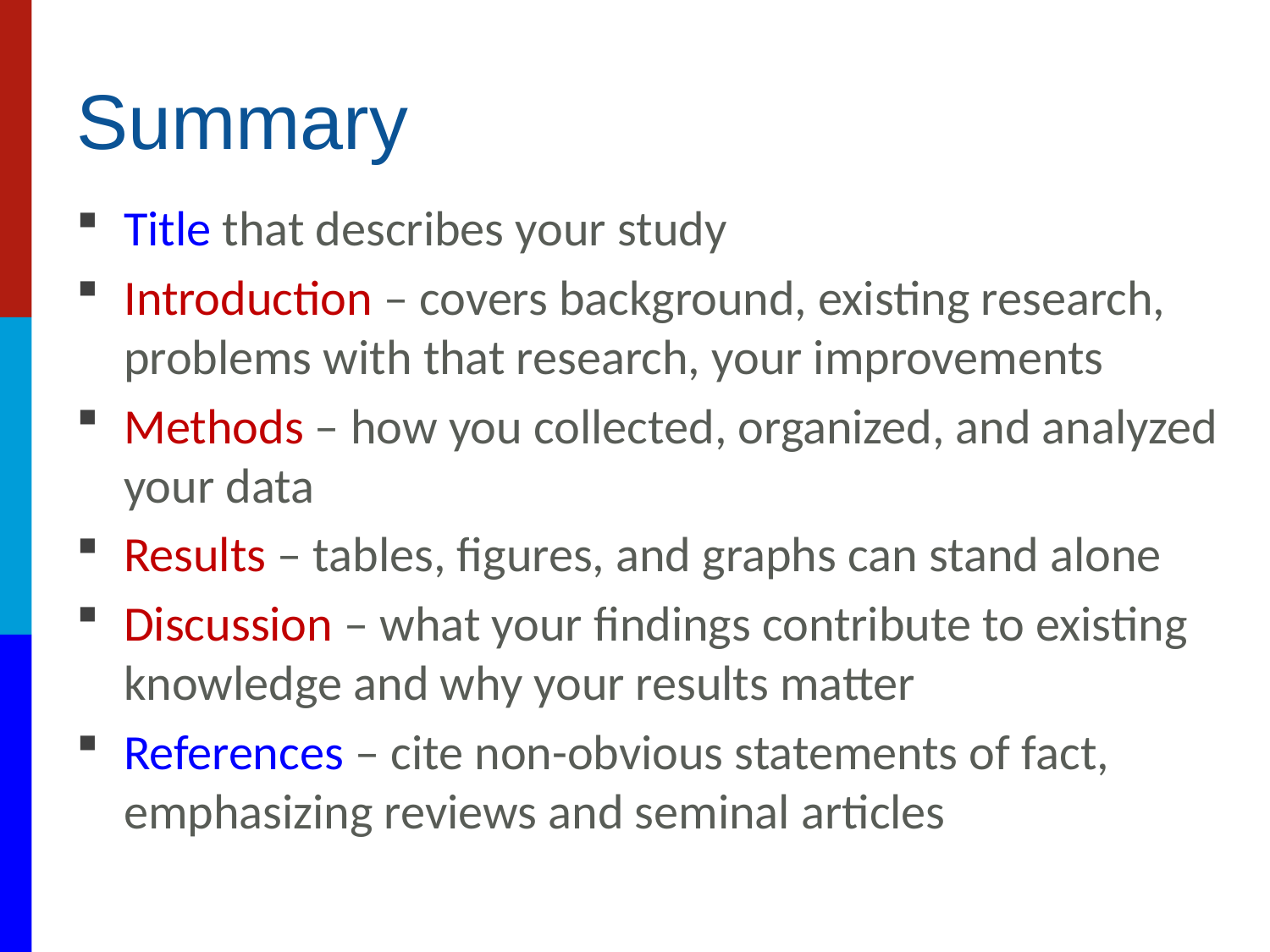

# Summary
Title that describes your study
Introduction – covers background, existing research, problems with that research, your improvements
Methods – how you collected, organized, and analyzed your data
Results – tables, figures, and graphs can stand alone
Discussion – what your findings contribute to existing knowledge and why your results matter
References – cite non-obvious statements of fact, emphasizing reviews and seminal articles